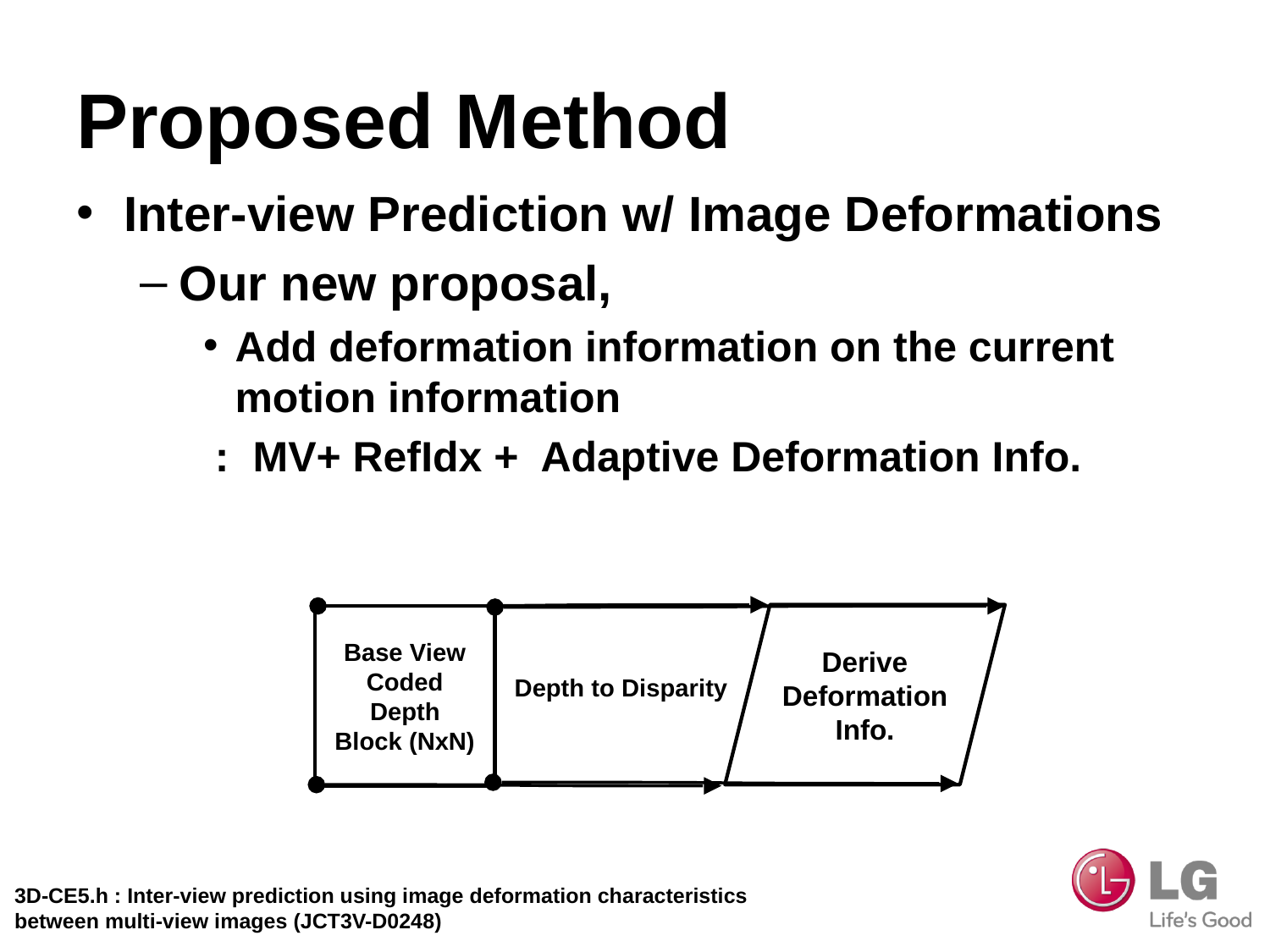

# Proposed Method
Inter-view Prediction w/ Image Deformations
Our new proposal,
Add deformation information on the current motion information
 :  MV+ RefIdx +  Adaptive Deformation Info.

Derive
Deformation Info.
Base View
Coded
Depth
Block (NxN)
Depth to Disparity